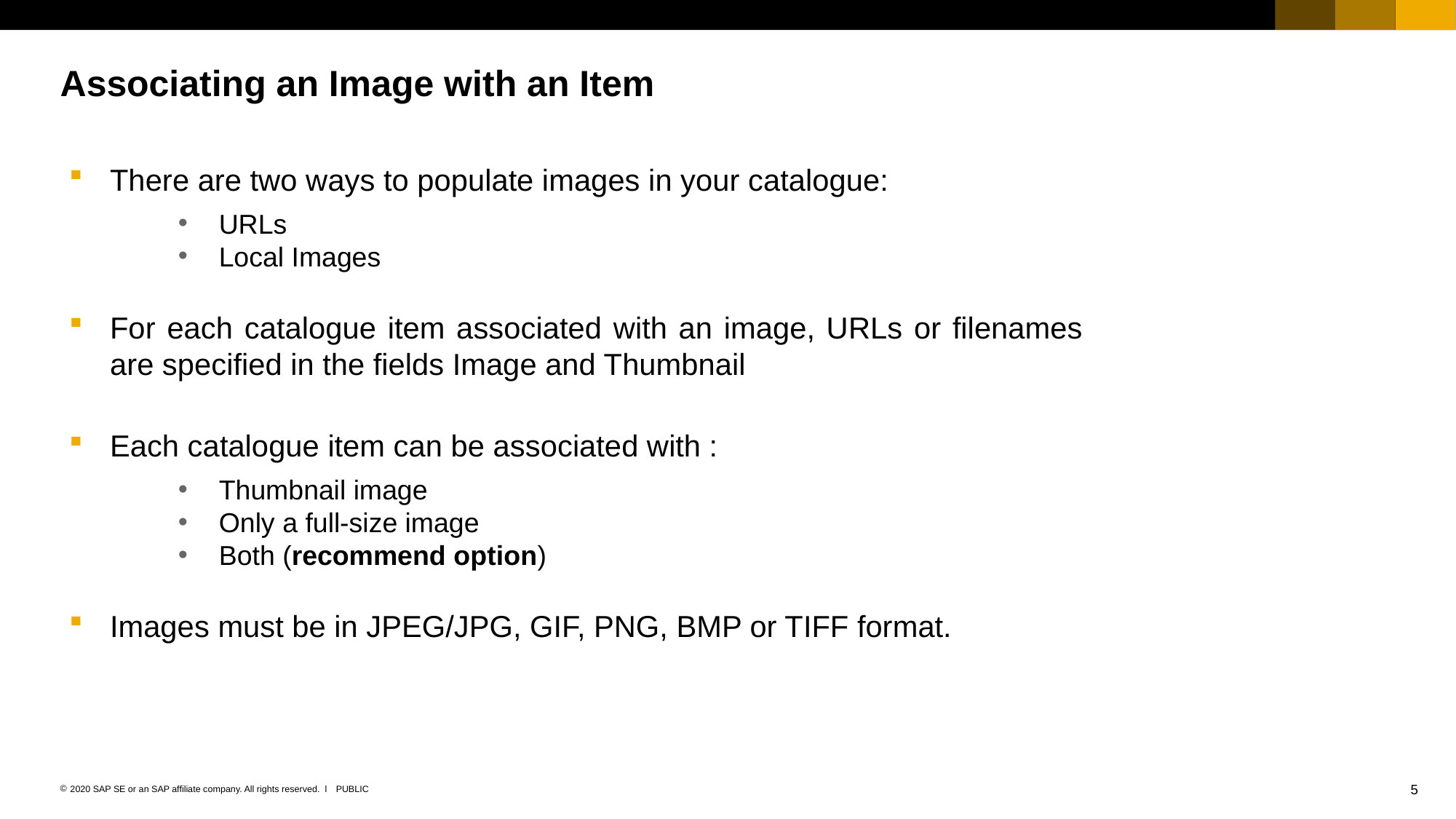

# Associating an Image with an Item
There are two ways to populate images in your catalogue:
URLs
Local Images
For each catalogue item associated with an image, URLs or filenames are specified in the fields Image and Thumbnail
Each catalogue item can be associated with :
Thumbnail image
Only a full-size image
Both (recommend option)
Images must be in JPEG/JPG, GIF, PNG, BMP or TIFF format.